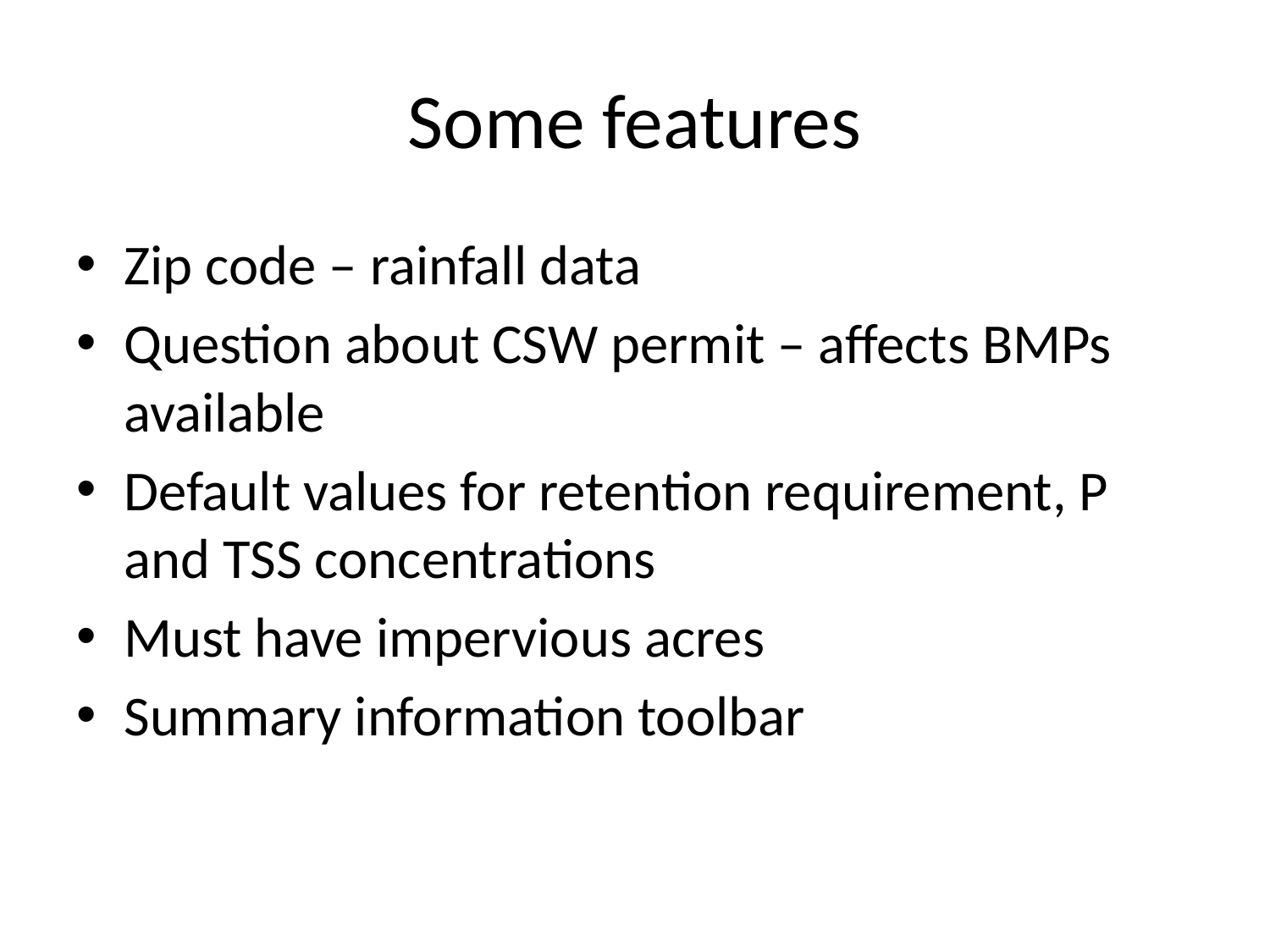

# Some features
Zip code – rainfall data
Question about CSW permit – affects BMPs available
Default values for retention requirement, P and TSS concentrations
Must have impervious acres
Summary information toolbar